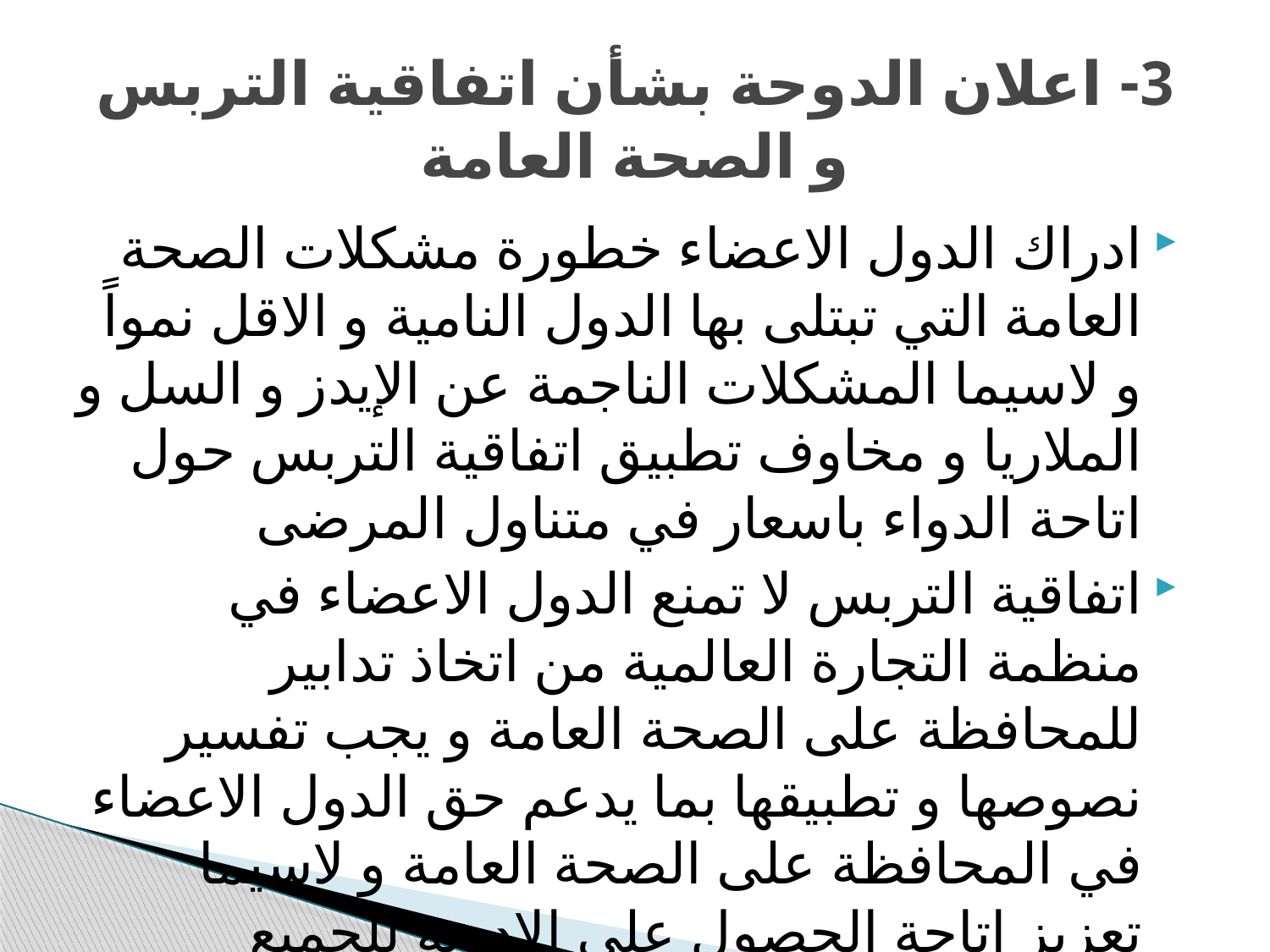

# 3- اعلان الدوحة بشأن اتفاقية التربس و الصحة العامة
ادراك الدول الاعضاء خطورة مشكلات الصحة العامة التي تبتلى بها الدول النامية و الاقل نمواً و لاسيما المشكلات الناجمة عن الإيدز و السل و الملاريا و مخاوف تطبيق اتفاقية التربس حول اتاحة الدواء باسعار في متناول المرضى
اتفاقية التربس لا تمنع الدول الاعضاء في منظمة التجارة العالمية من اتخاذ تدابير للمحافظة على الصحة العامة و يجب تفسير نصوصها و تطبيقها بما يدعم حق الدول الاعضاء في المحافظة على الصحة العامة و لاسيما تعزيز اتاحة الحصول على الادوية للجميع